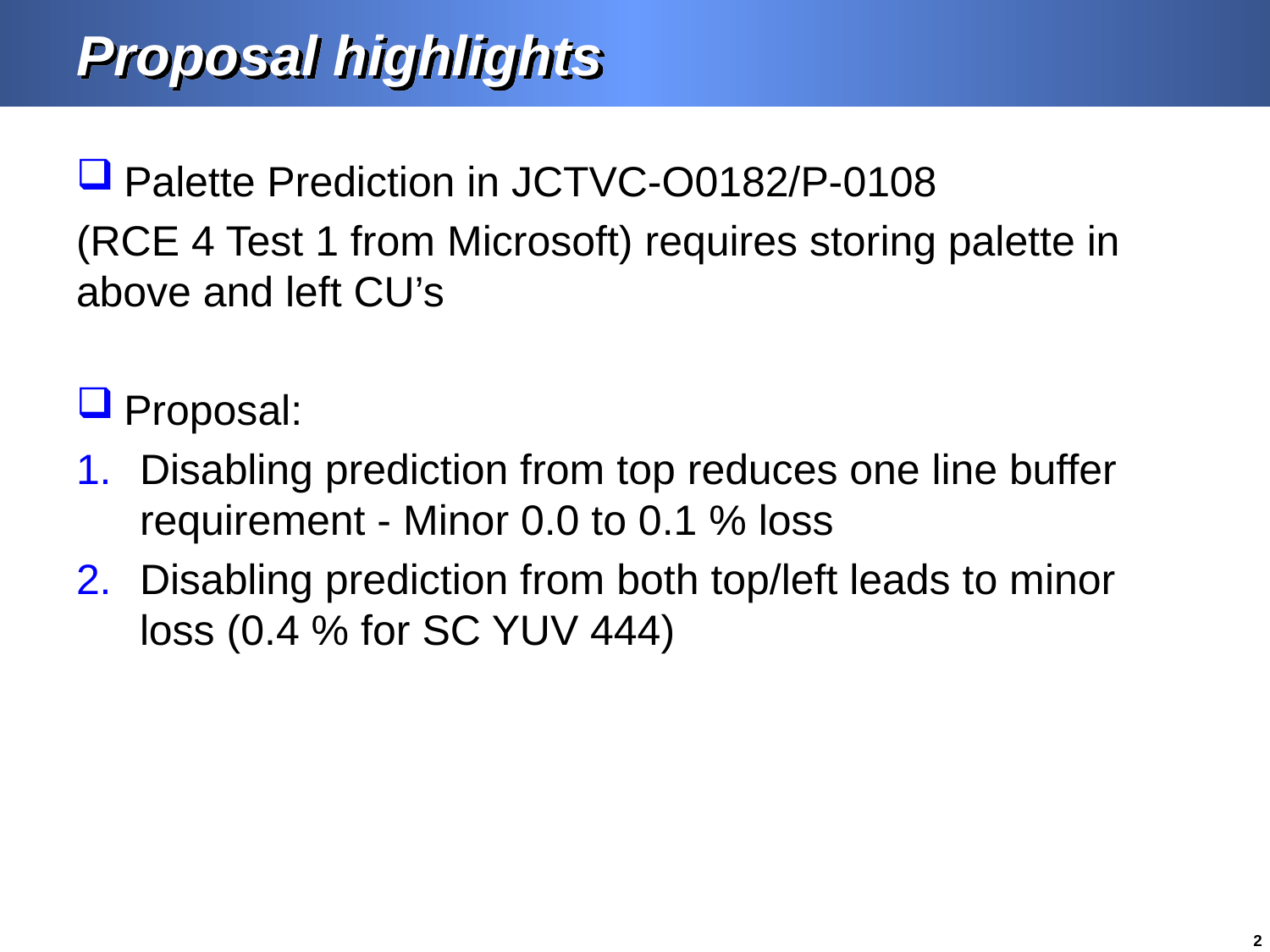

# Proposal highlights

Palette Prediction in JCTVC-O0182/P-0108
(RCE 4 Test 1 from Microsoft) requires storing palette in above and left CU’s

Proposal:
Disabling prediction from top reduces one line buffer requirement - Minor 0.0 to 0.1 % loss
Disabling prediction from both top/left leads to minor loss (0.4 % for SC YUV 444)
2